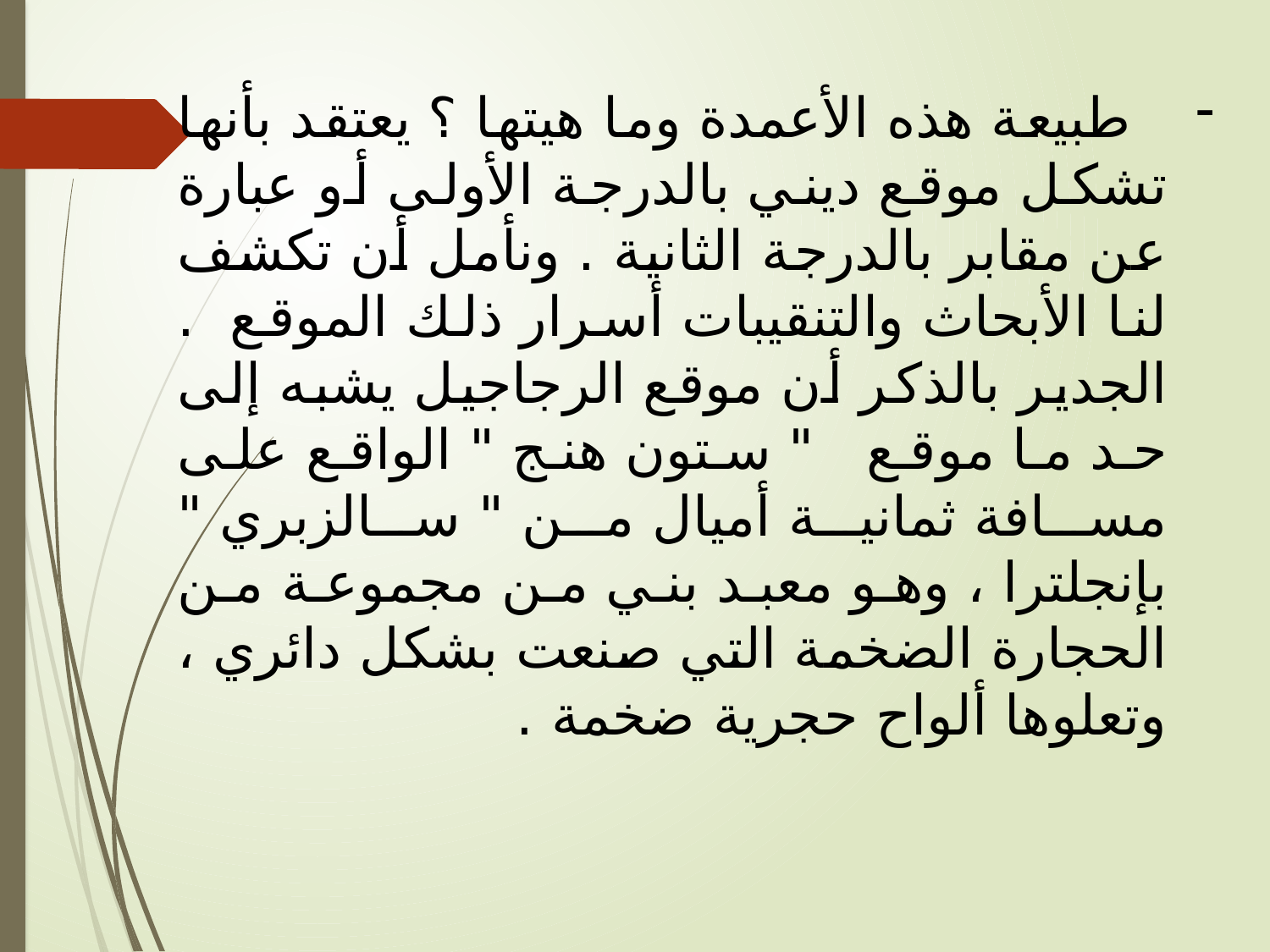

طبيعة هذه الأعمدة وما هيتها ؟ يعتقد بأنها تشكل موقع ديني بالدرجة الأولى أو عبارة عن مقابر بالدرجة الثانية . ونأمل أن تكشف لنا الأبحاث والتنقيبات أسرار ذلك الموقع  . الجدير بالذكر أن موقع الرجاجيل يشبه إلى حد ما موقع   " ستون هنج " الواقع على مسافة ثمانية أميال من " سالزبري " بإنجلترا ، وهو معبد بني من مجموعة من الحجارة الضخمة التي صنعت بشكل دائري ، وتعلوها ألواح حجرية ضخمة .